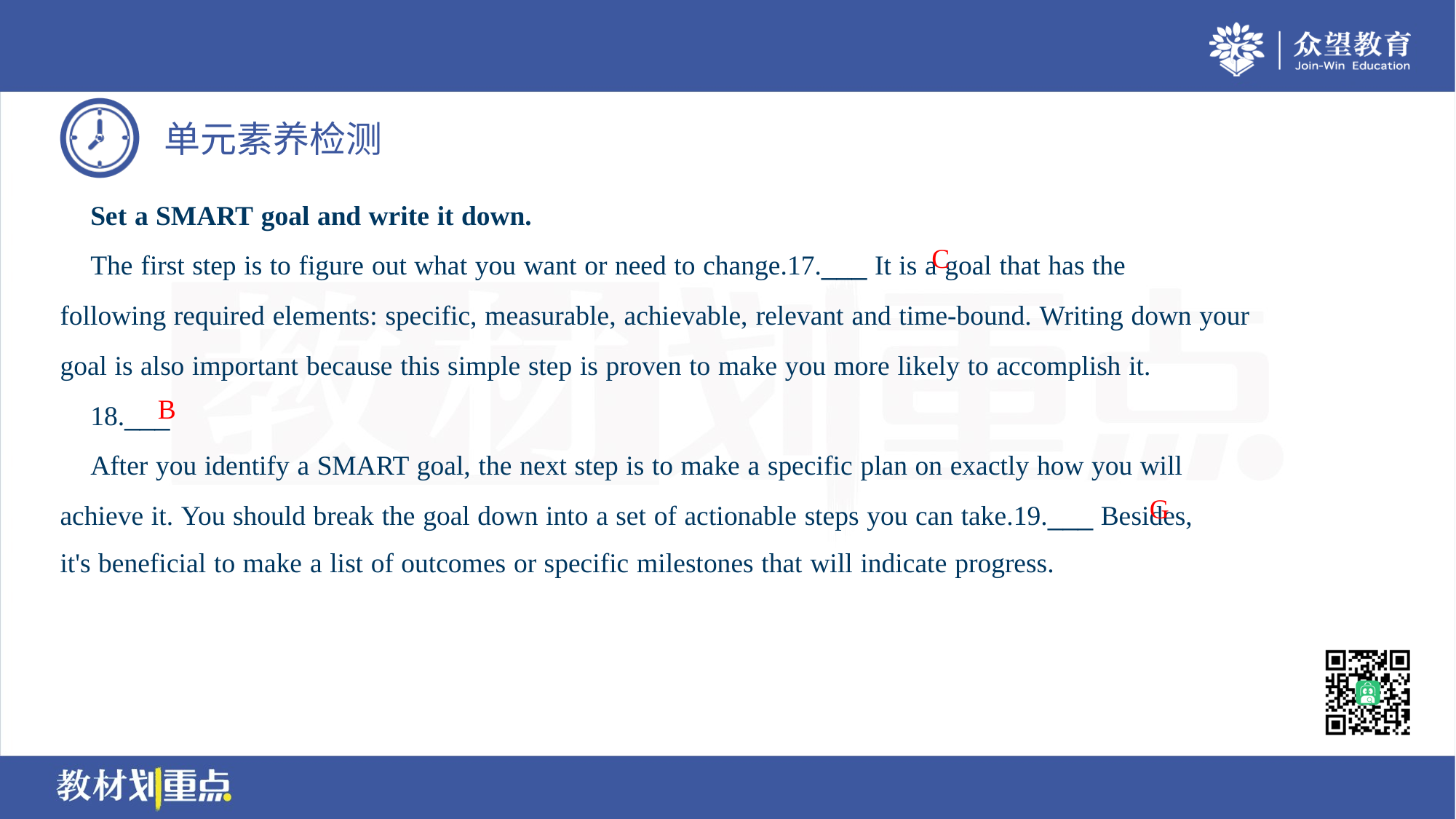

Set a SMART goal and write it down.
    The first step is to figure out what you want or need to change.17.___ It is a goal that has the
following required elements: specific, measurable, achievable, relevant and time-bound. Writing down your
goal is also important because this simple step is proven to make you more likely to accomplish it.
    18.___
    After you identify a SMART goal, the next step is to make a specific plan on exactly how you will
achieve it. You should break the goal down into a set of actionable steps you can take.19.___ Besides,
it's beneficial to make a list of outcomes or specific milestones that will indicate progress.
C
B
G